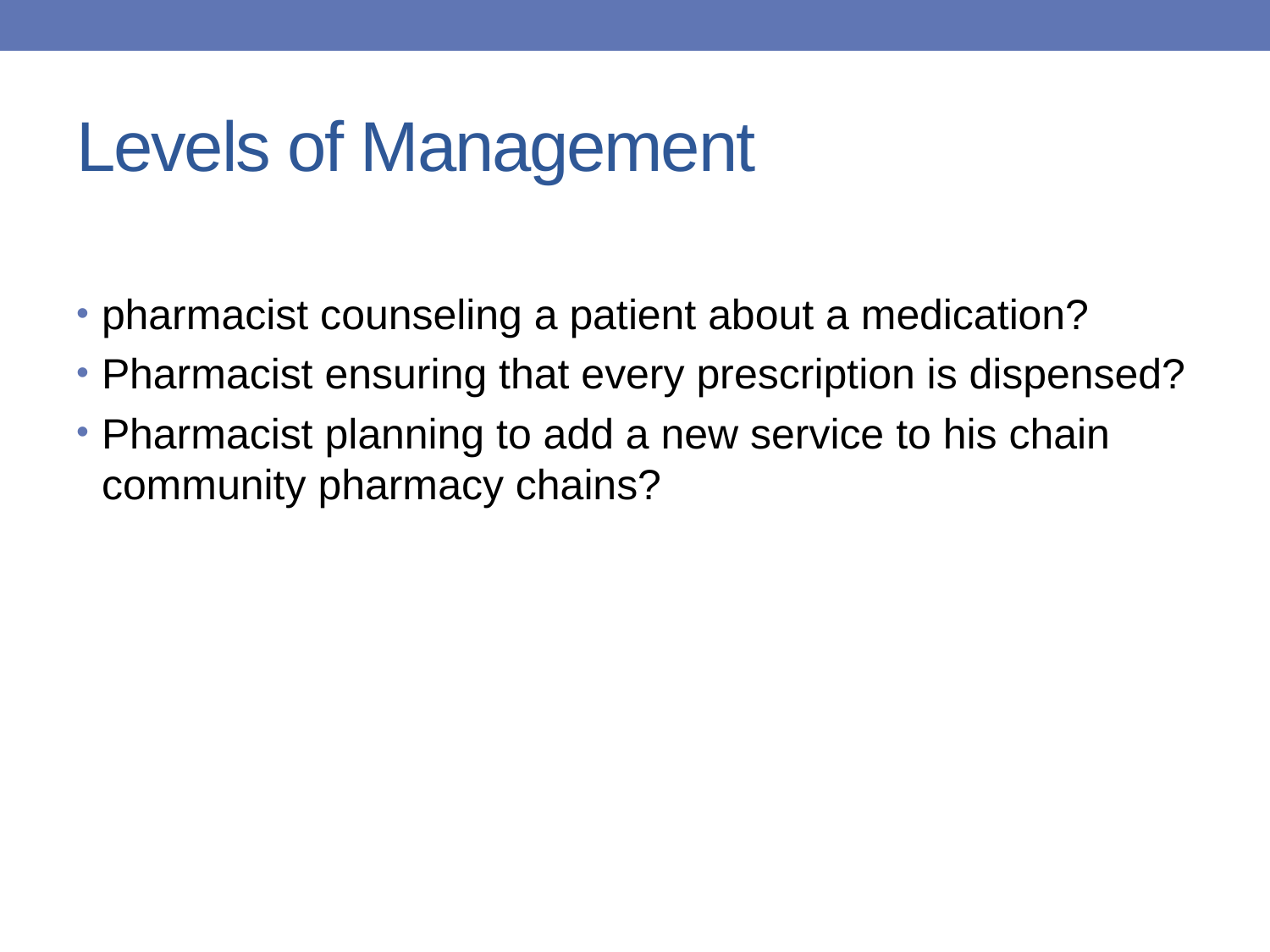

# Levels of Management

pharmacist counseling a patient about a medication?
Pharmacist ensuring that every prescription is dispensed?
Pharmacist planning to add a new service to his chain community pharmacy chains?